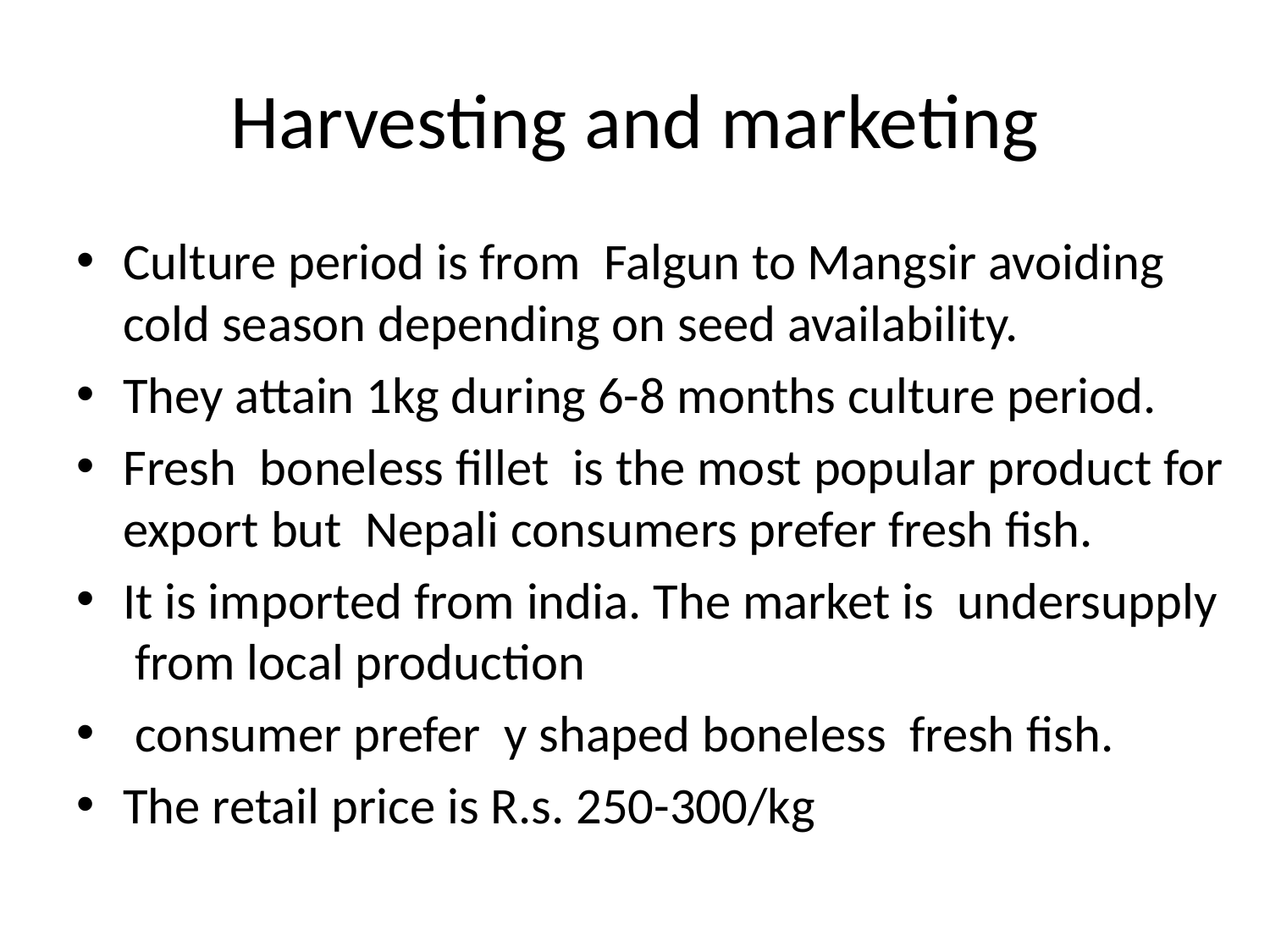

# Harvesting and marketing
Culture period is from  Falgun to Mangsir avoiding cold season depending on seed availability.
They attain 1kg during 6-8 months culture period.
Fresh  boneless fillet  is the most popular product for export but  Nepali consumers prefer fresh fish.
It is imported from india. The market is  undersupply  from local production
 consumer prefer  y shaped boneless  fresh fish.
The retail price is R.s. 250-300/kg